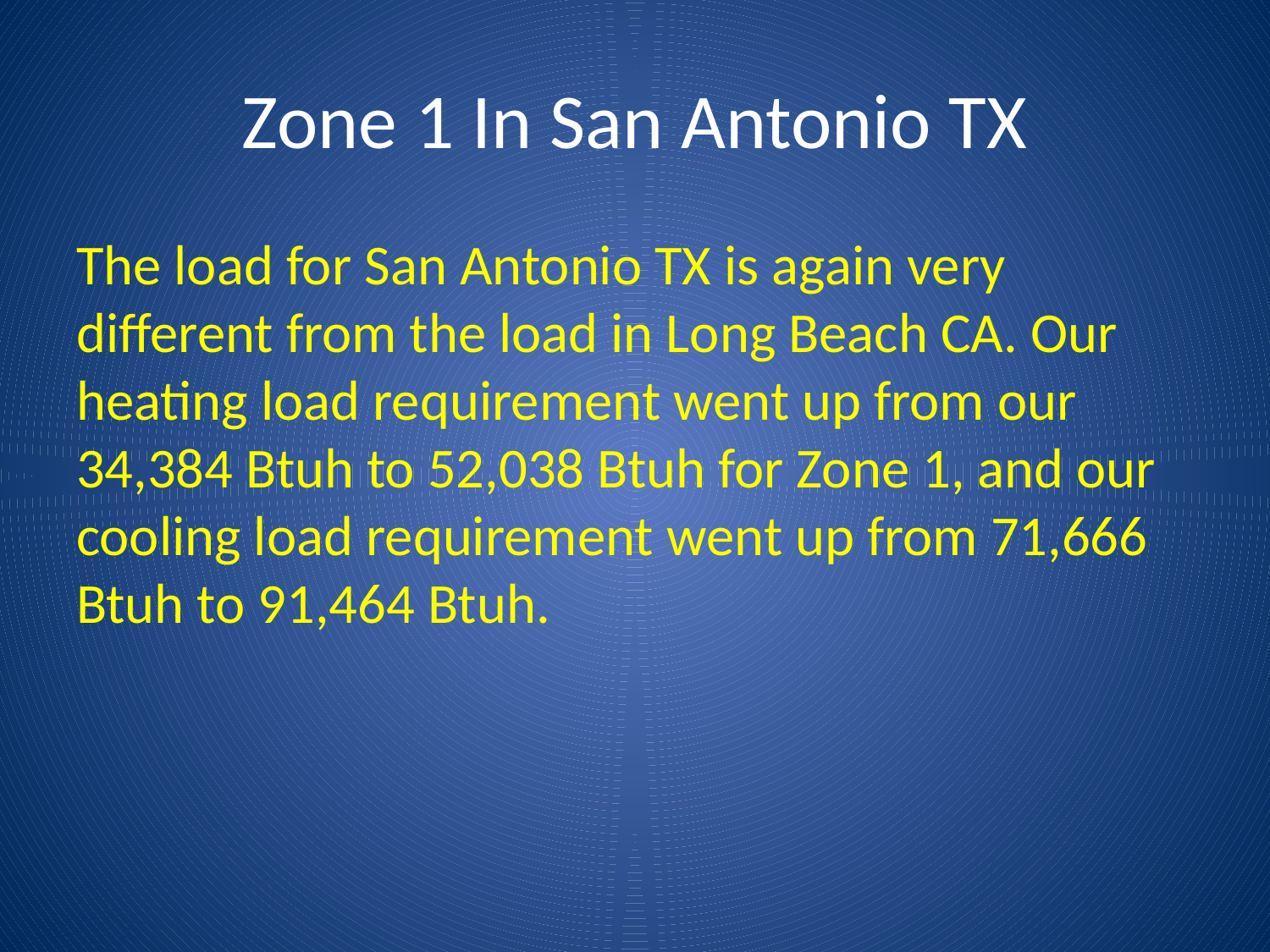

# Zone 1 In San Antonio TX
The load for San Antonio TX is again very different from the load in Long Beach CA. Our heating load requirement went up from our 34,384 Btuh to 52,038 Btuh for Zone 1, and our cooling load requirement went up from 71,666 Btuh to 91,464 Btuh.